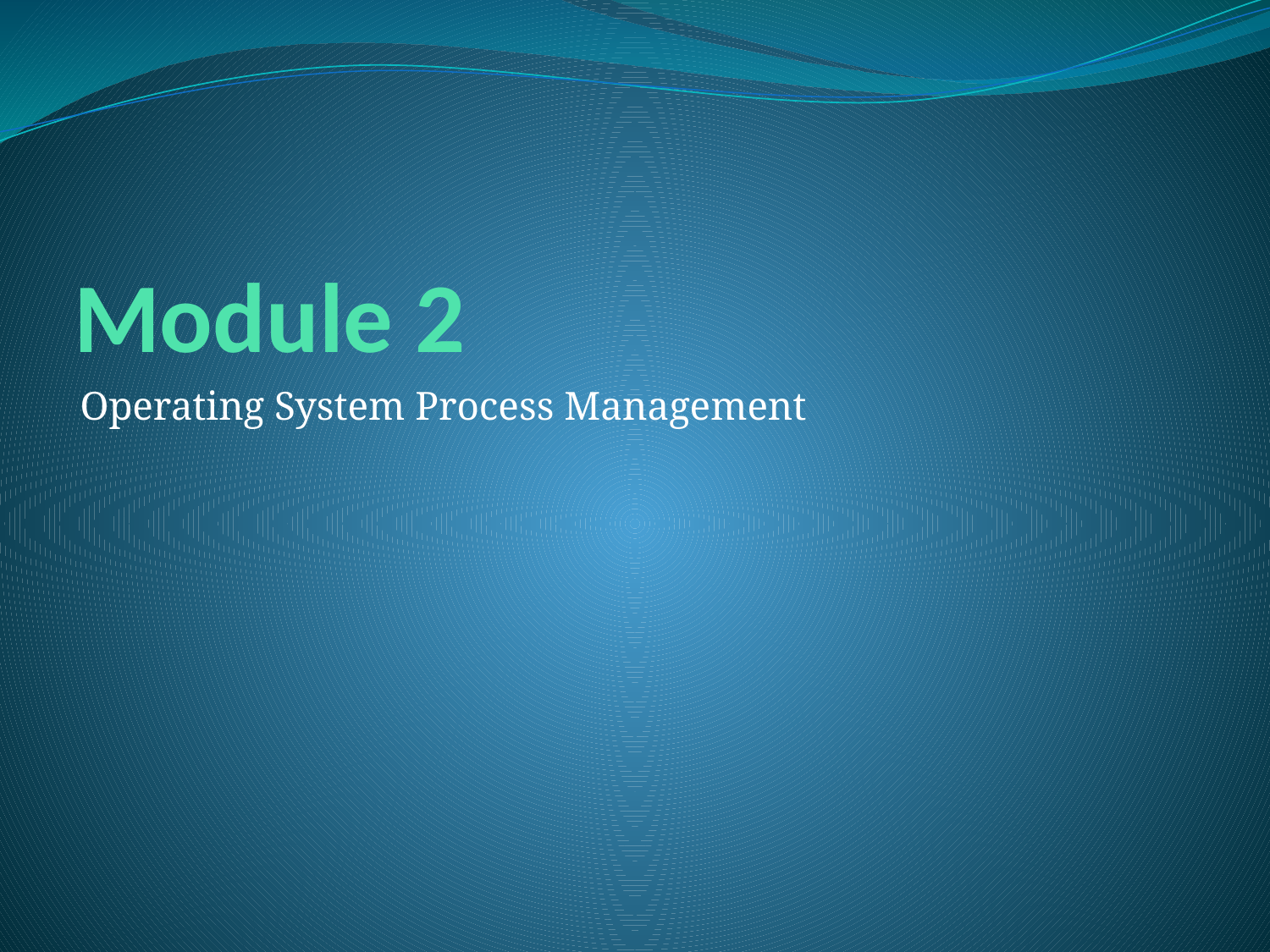

# Module 2
Operating System Process Management